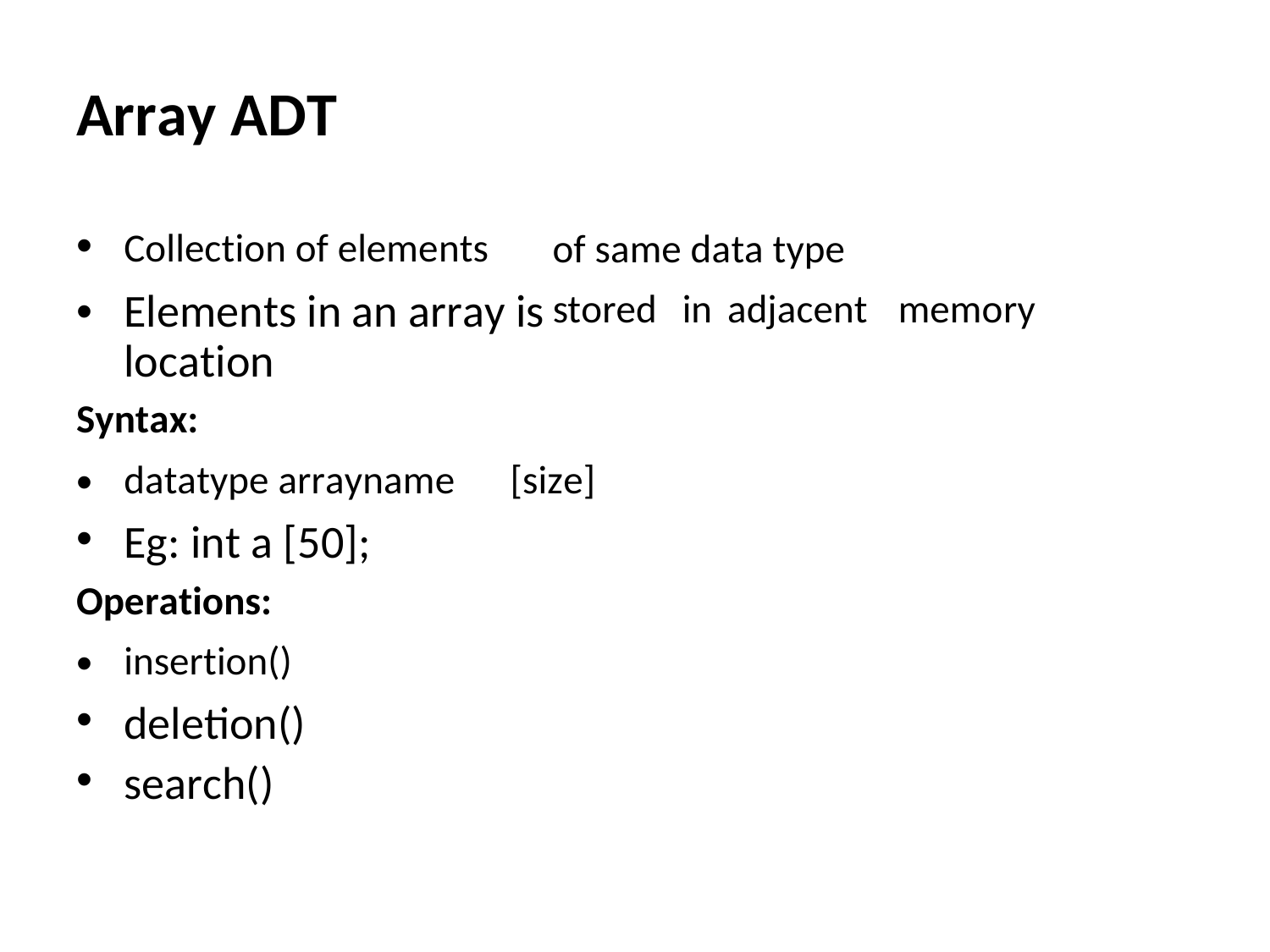

Array ADT
•
Collection of elements
Elements in an array is location
of same data type
•
stored
in
adjacent
memory
Syntax:
•
•
datatype arrayname
Eg: int a [50];
[size]
Operations:
•
•
•
insertion()
deletion()
search()